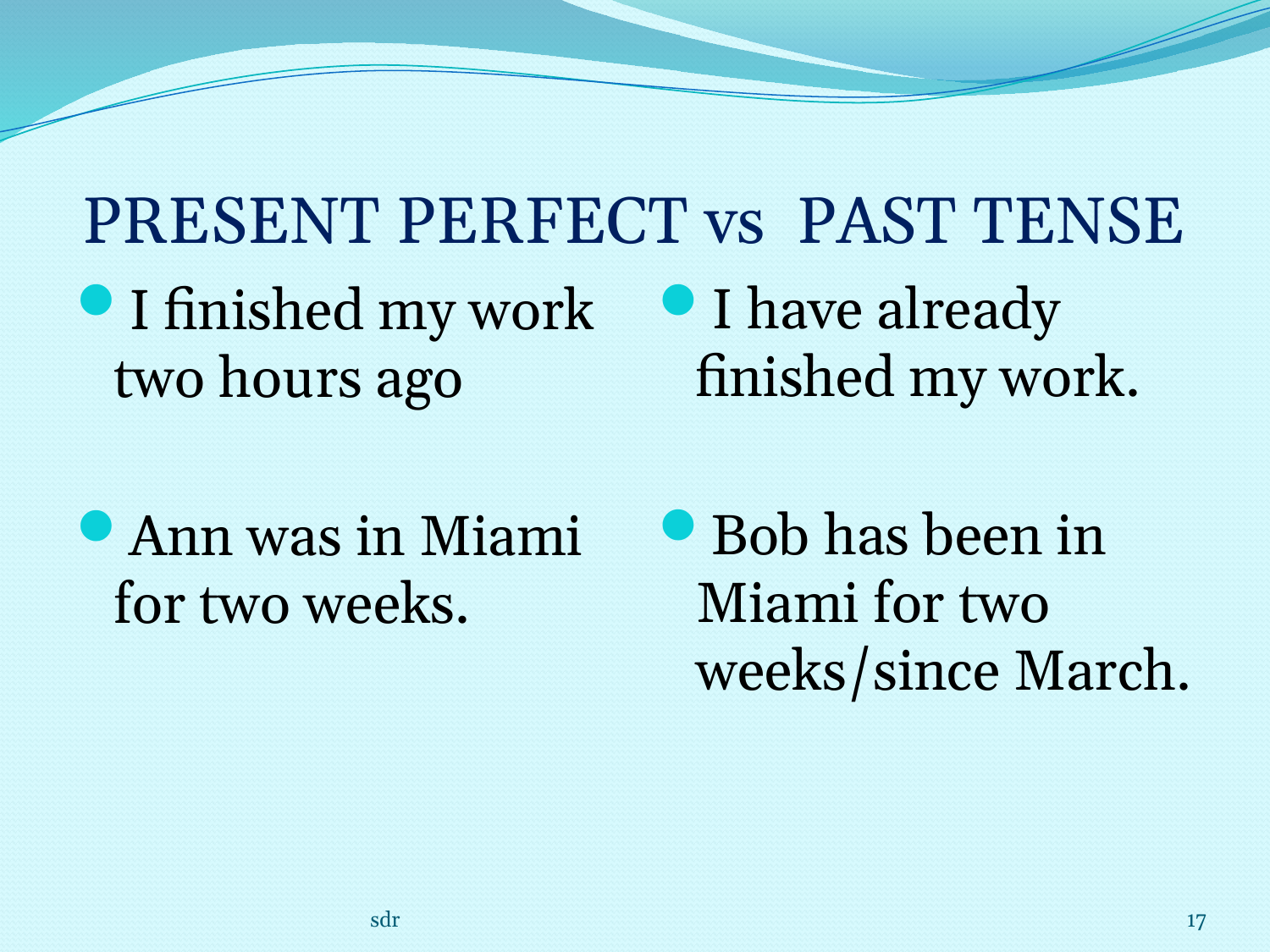

# PRESENT PERFECT vs  PAST TENSE
I finished my work two hours ago

Ann was in Miami for two weeks.
I have already finished my work.

Bob has been in Miami for two weeks/since March.

sdr
17